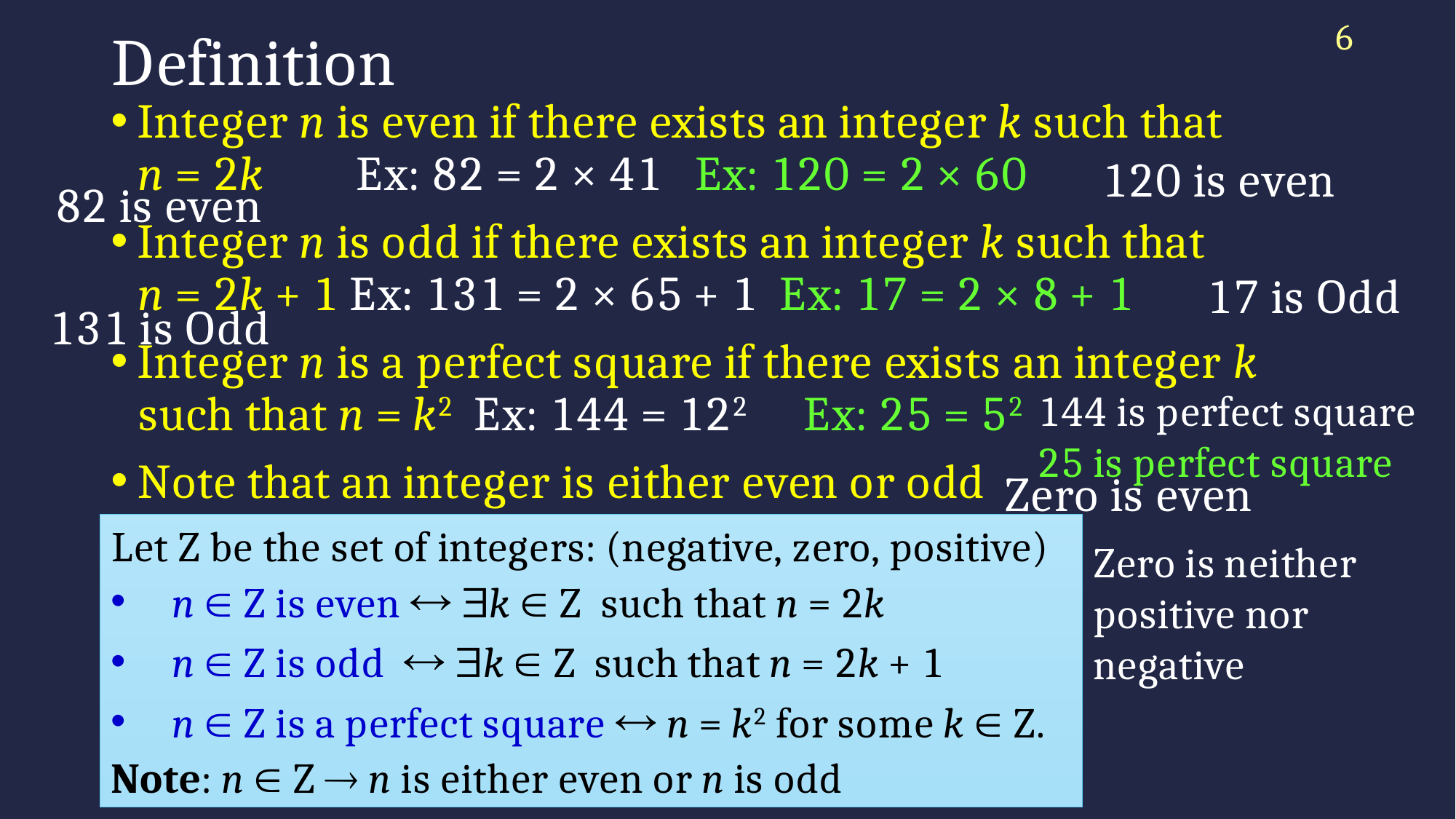

6
# Definition
Integer n is even if there exists an integer k such that
n = 2k	Ex: 82 = 2 × 41   Ex: 120 = 2 × 60
Integer n is odd if there exists an integer k such that
n = 2k + 1 Ex: 131 = 2 × 65 + 1  Ex: 17 = 2 × 8 + 1
Integer n is a perfect square if there exists an integer k such that n = k2  Ex: 144 = 122 	 Ex: 25 = 52
Note that an integer is either even or odd
120 is even
82 is even
17 is Odd
131 is Odd
144 is perfect square
25 is perfect square
Zero is even
Let Z be the set of integers: (negative, zero, positive)
n ∈ Z is even ↔ ∃k ∈ Z  such that n = 2k
n ∈ Z is odd  ↔ ∃k ∈ Z  such that n = 2k + 1
n ∈ Z is a perfect square ↔ n = k2 for some k ∈ Z.
Note: n ∈ Z → n is either even or n is odd
Zero is neither positive nor negative